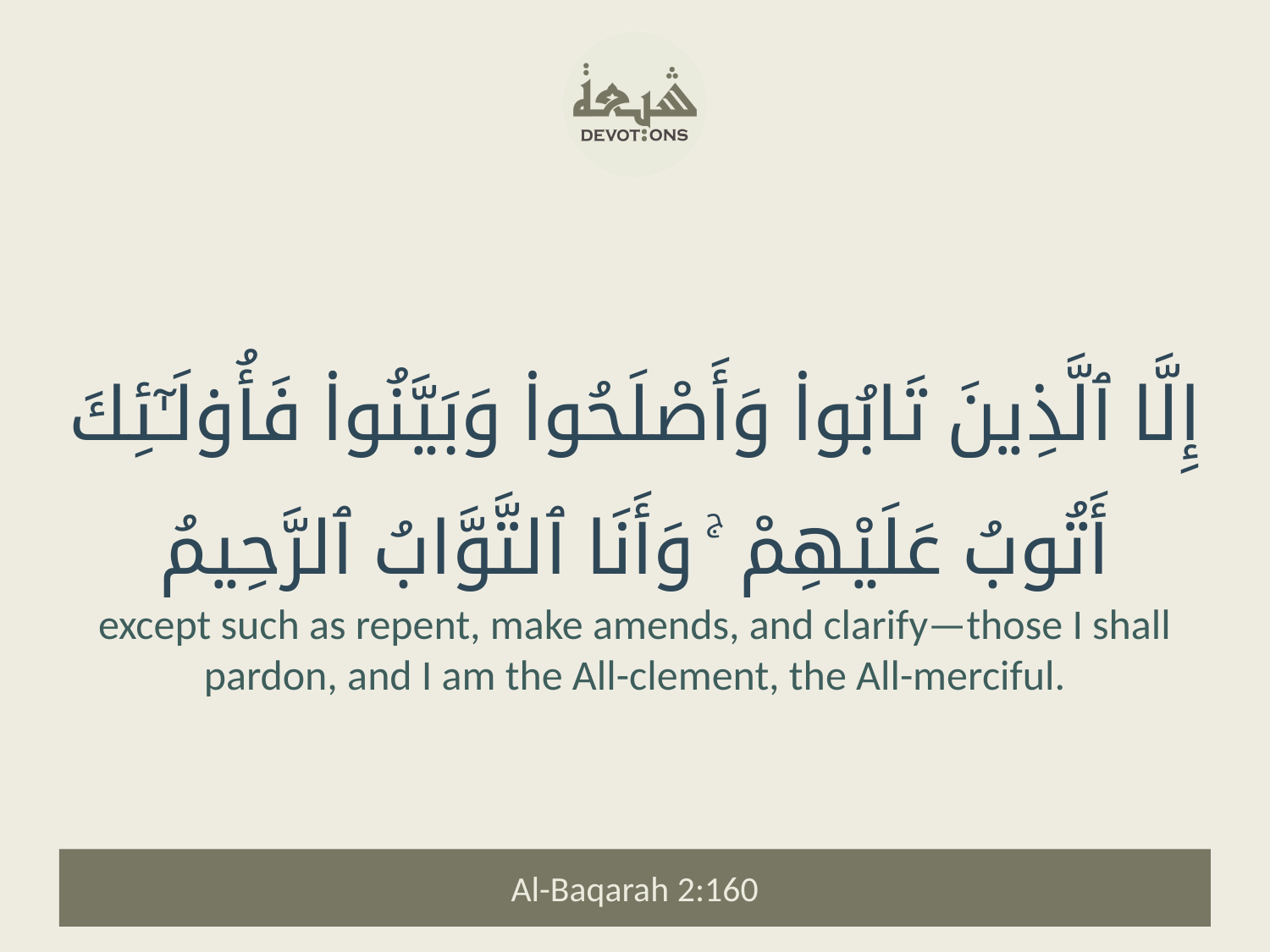

إِلَّا ٱلَّذِينَ تَابُوا۟ وَأَصْلَحُوا۟ وَبَيَّنُوا۟ فَأُو۟لَـٰٓئِكَ أَتُوبُ عَلَيْهِمْ ۚ وَأَنَا ٱلتَّوَّابُ ٱلرَّحِيمُ
except such as repent, make amends, and clarify—those I shall pardon, and I am the All-clement, the All-merciful.
Al-Baqarah 2:160